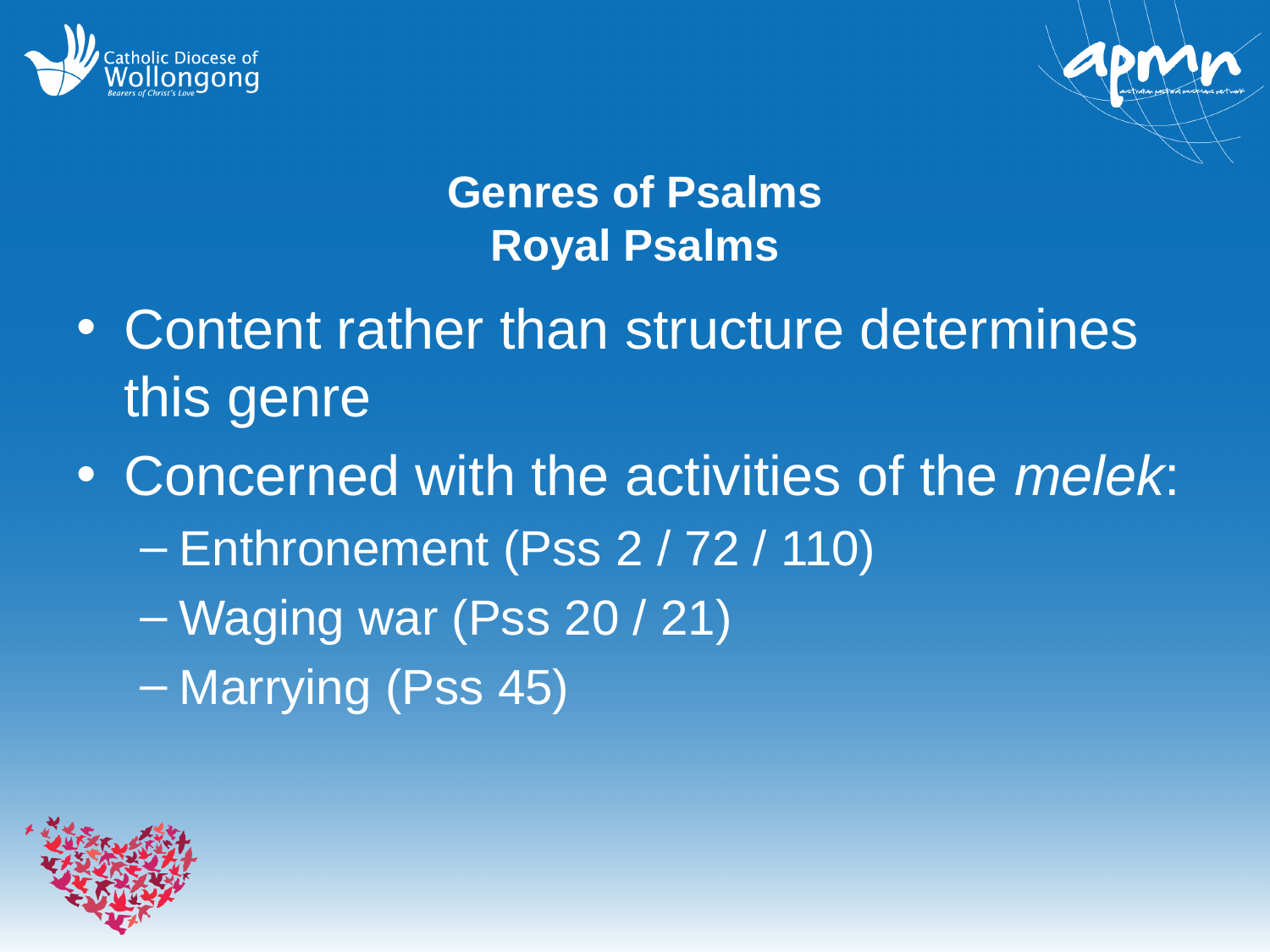

# Genres of Psalms Royal Psalms
Content rather than structure determines this genre
Concerned with the activities of the melek:
Enthronement (Pss 2 / 72 / 110)
Waging war (Pss 20 / 21)
Marrying (Pss 45)